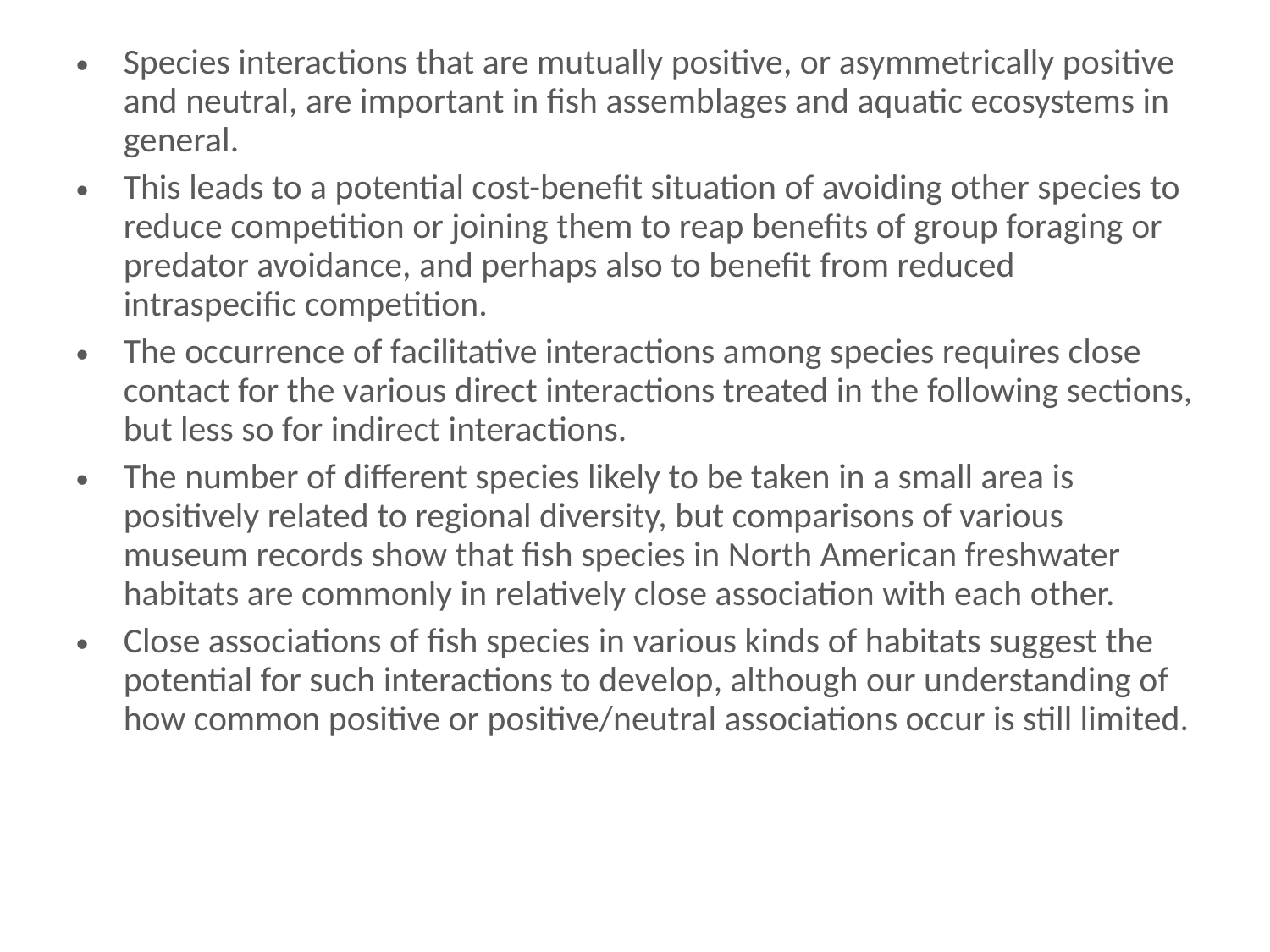

# Species interactions that are mutually positive, or asymmetrically positive a...
Species interactions that are mutually positive, or asymmetrically positive and neutral, are important in fish assemblages and aquatic ecosystems in general.
This leads to a potential cost-benefit situation of avoiding other species to reduce competition or joining them to reap benefits of group foraging or predator avoidance, and perhaps also to benefit from reduced intraspecific competition.
The occurrence of facilitative interactions among species requires close contact for the various direct interactions treated in the following sections, but less so for indirect interactions.
The number of different species likely to be taken in a small area is positively related to regional diversity, but comparisons of various museum records show that fish species in North American freshwater habitats are commonly in relatively close association with each other.
Close associations of fish species in various kinds of habitats suggest the potential for such interactions to develop, although our understanding of how common positive or positive/neutral associations occur is still limited.